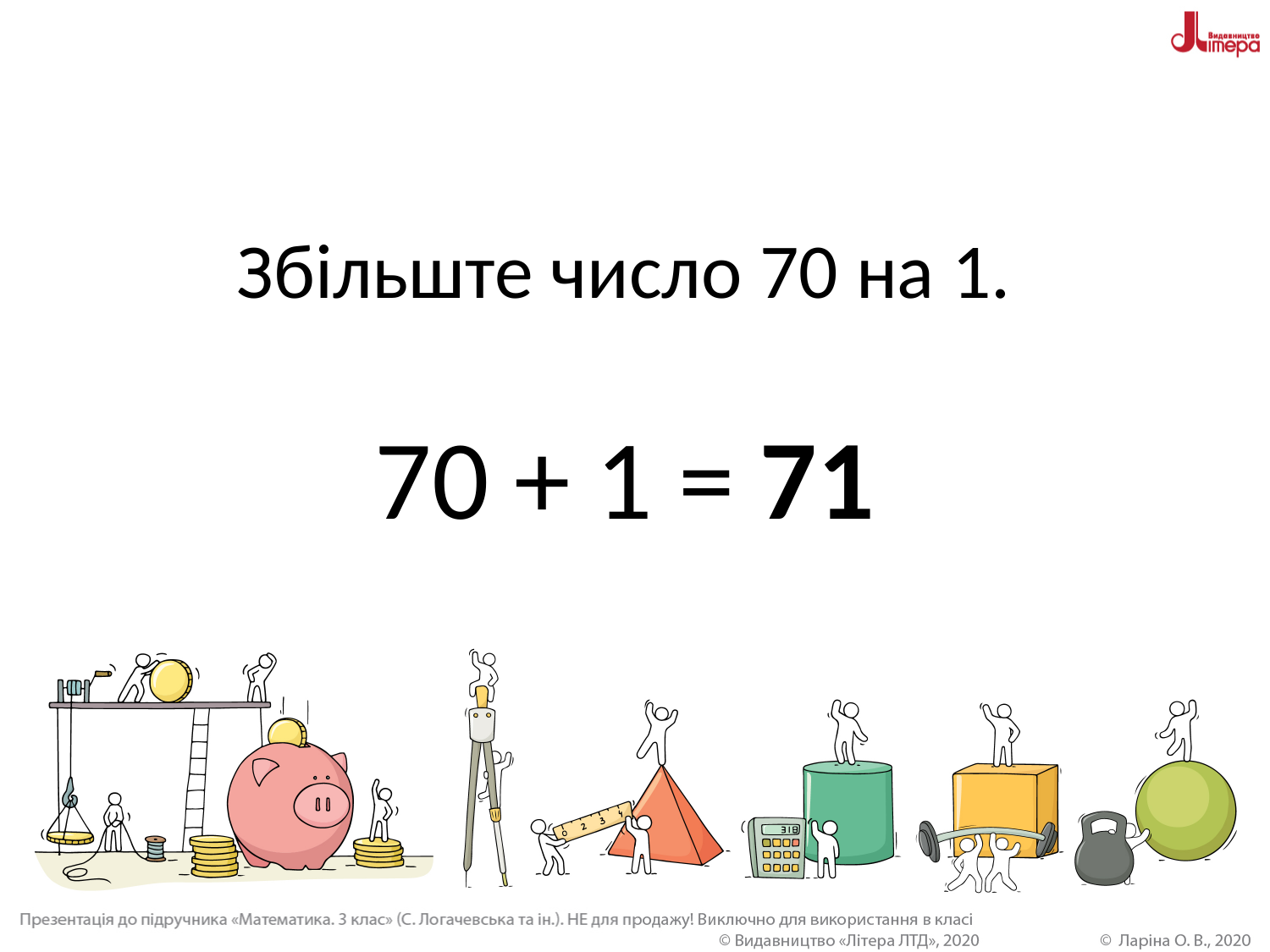

# Збільште число 70 на 1. 70 + 1 = 71